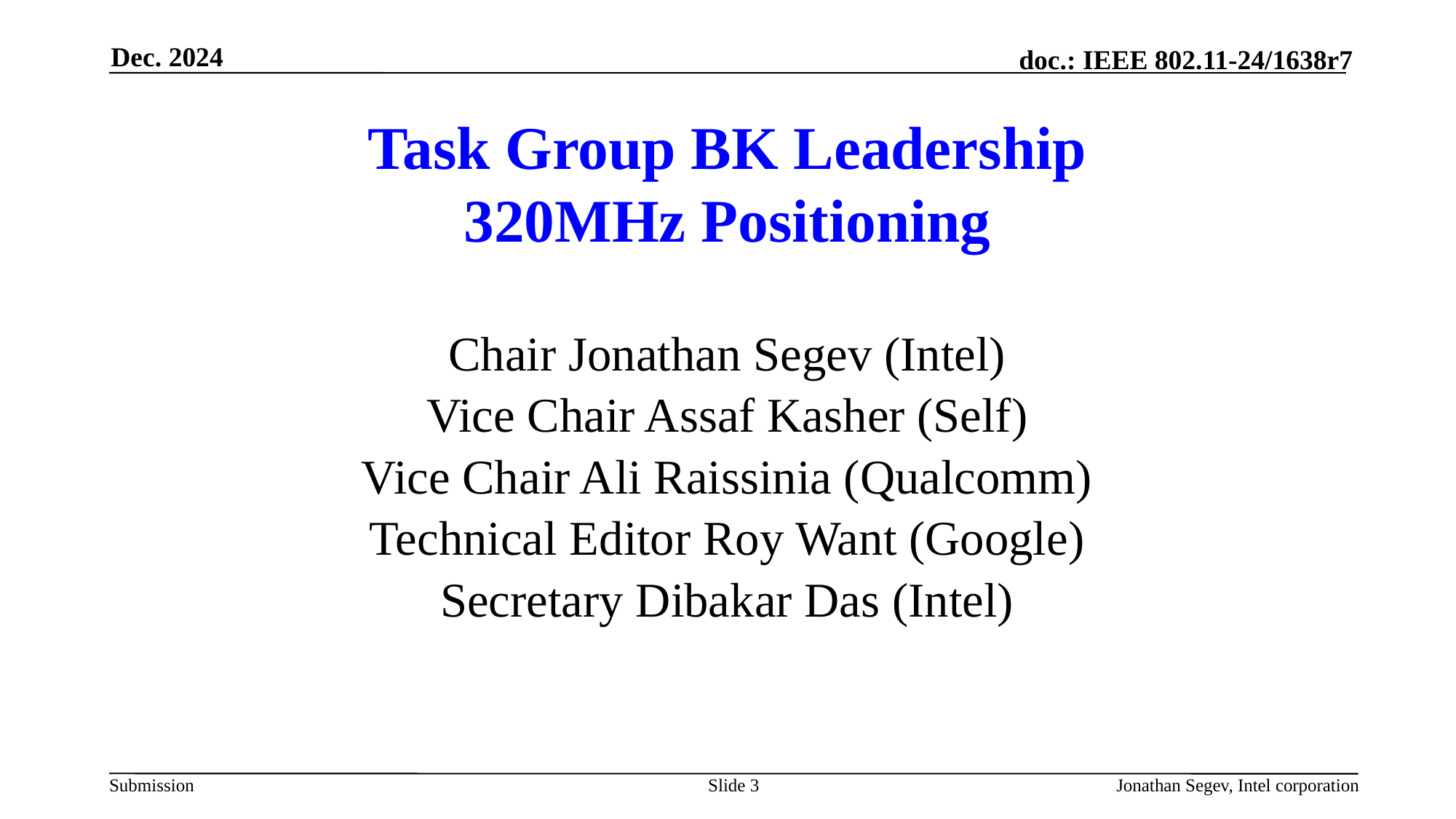

Dec. 2024
# Task Group BK Leadership 320MHz Positioning
Chair Jonathan Segev (Intel)
Vice Chair Assaf Kasher (Self)
Vice Chair Ali Raissinia (Qualcomm)
Technical Editor Roy Want (Google)
Secretary Dibakar Das (Intel)

Slide 3
Jonathan Segev, Intel corporation